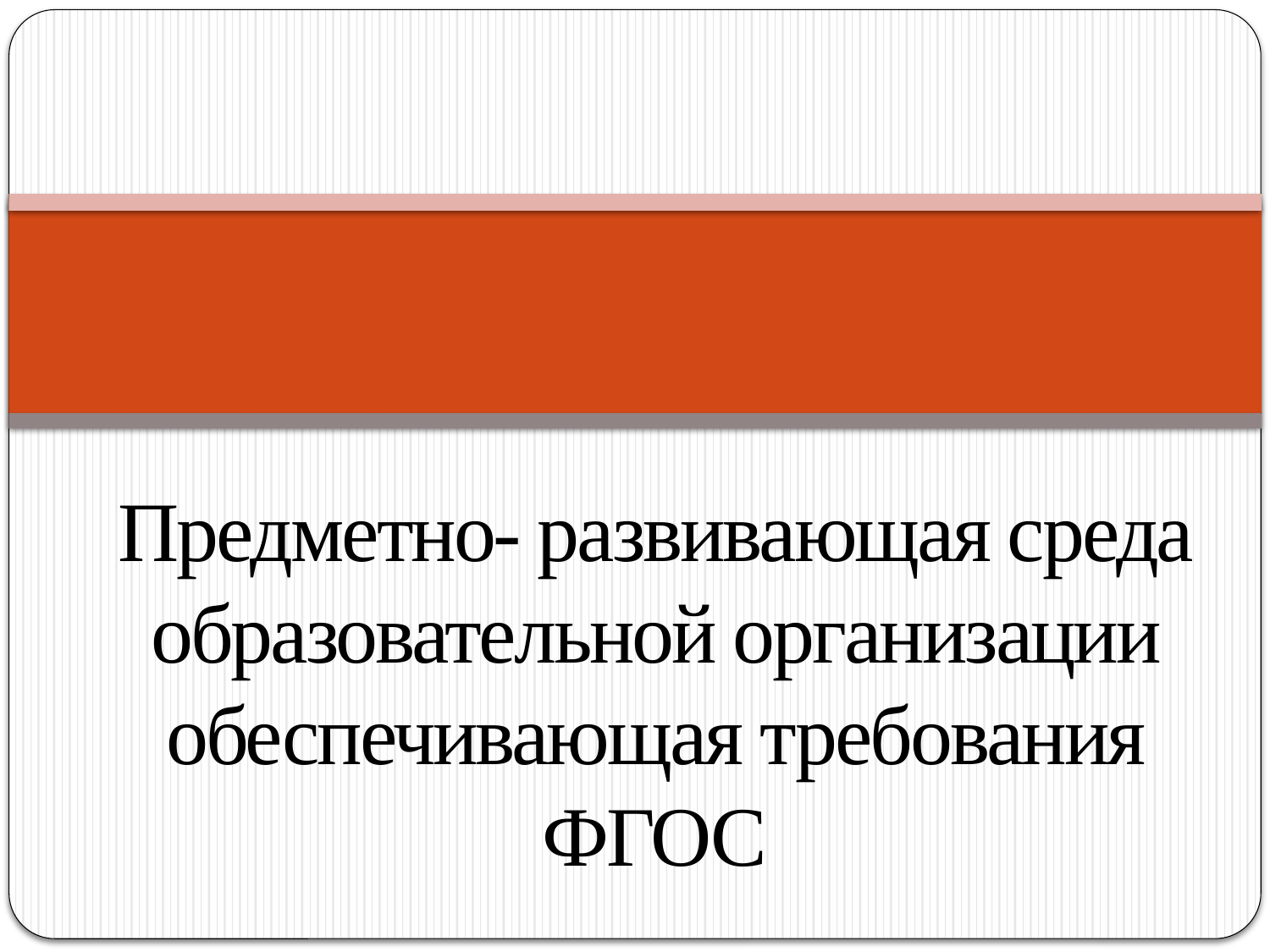

# Предметно- развивающая среда образовательной организации обеспечивающая требования ФГОС